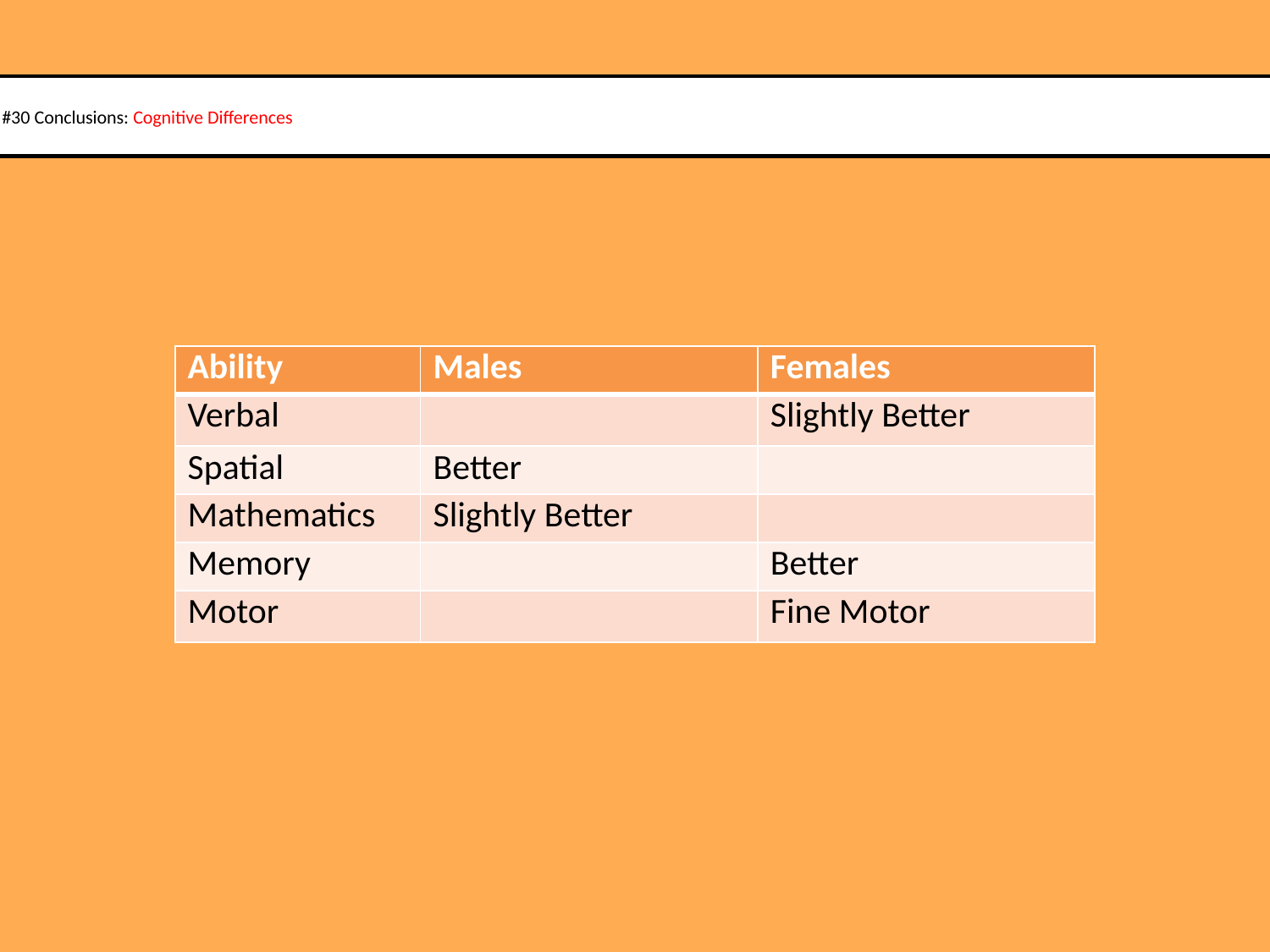

# #30 Conclusions: Cognitive Differences
| Ability | Males | Females |
| --- | --- | --- |
| Verbal |  | Slightly Better |
| Spatial | Better |  |
| Mathematics | Slightly Better |  |
| Memory |  | Better |
| Motor |  | Fine Motor |